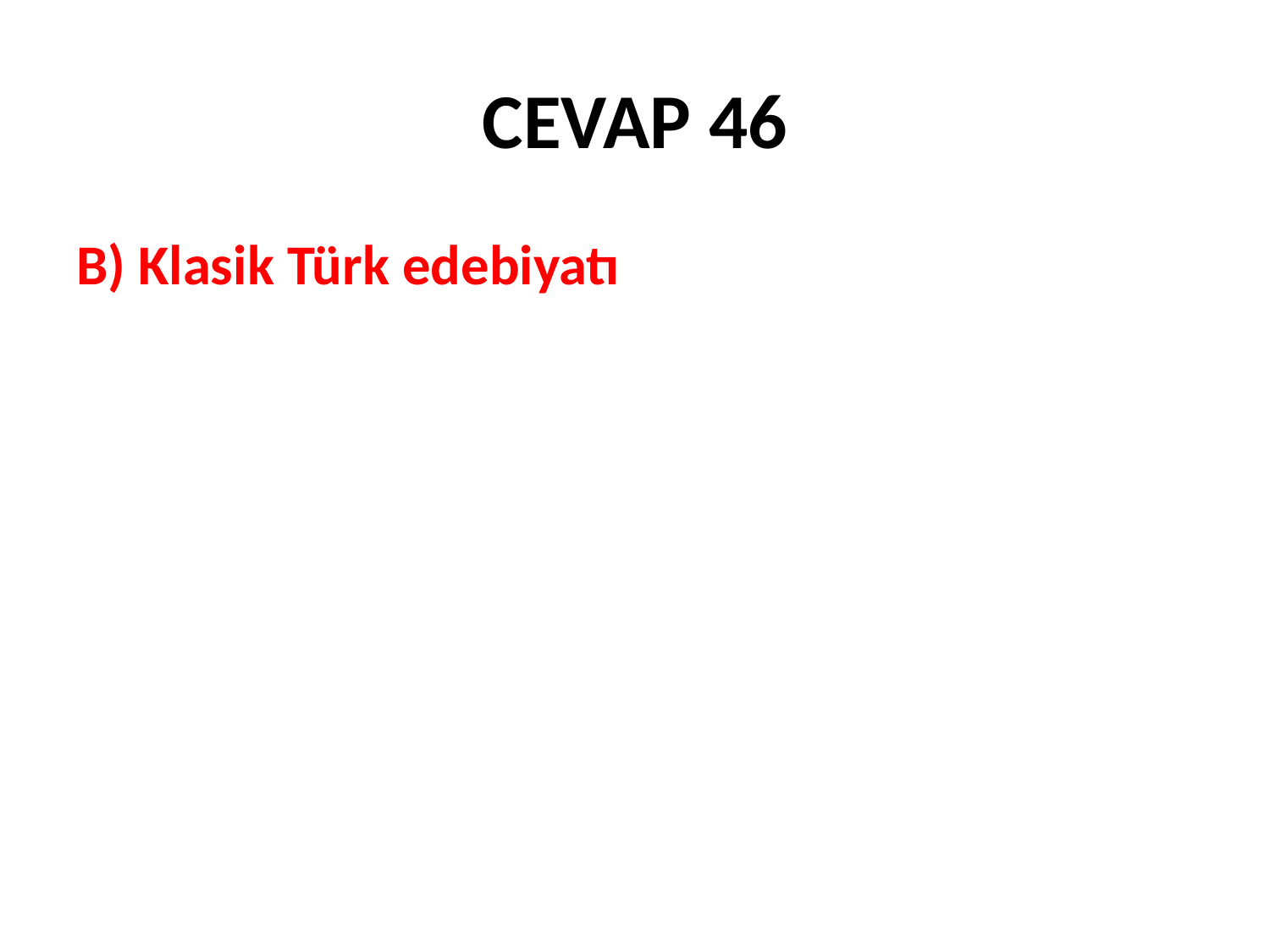

# CEVAP 46
B) Klasik Türk edebiyatı